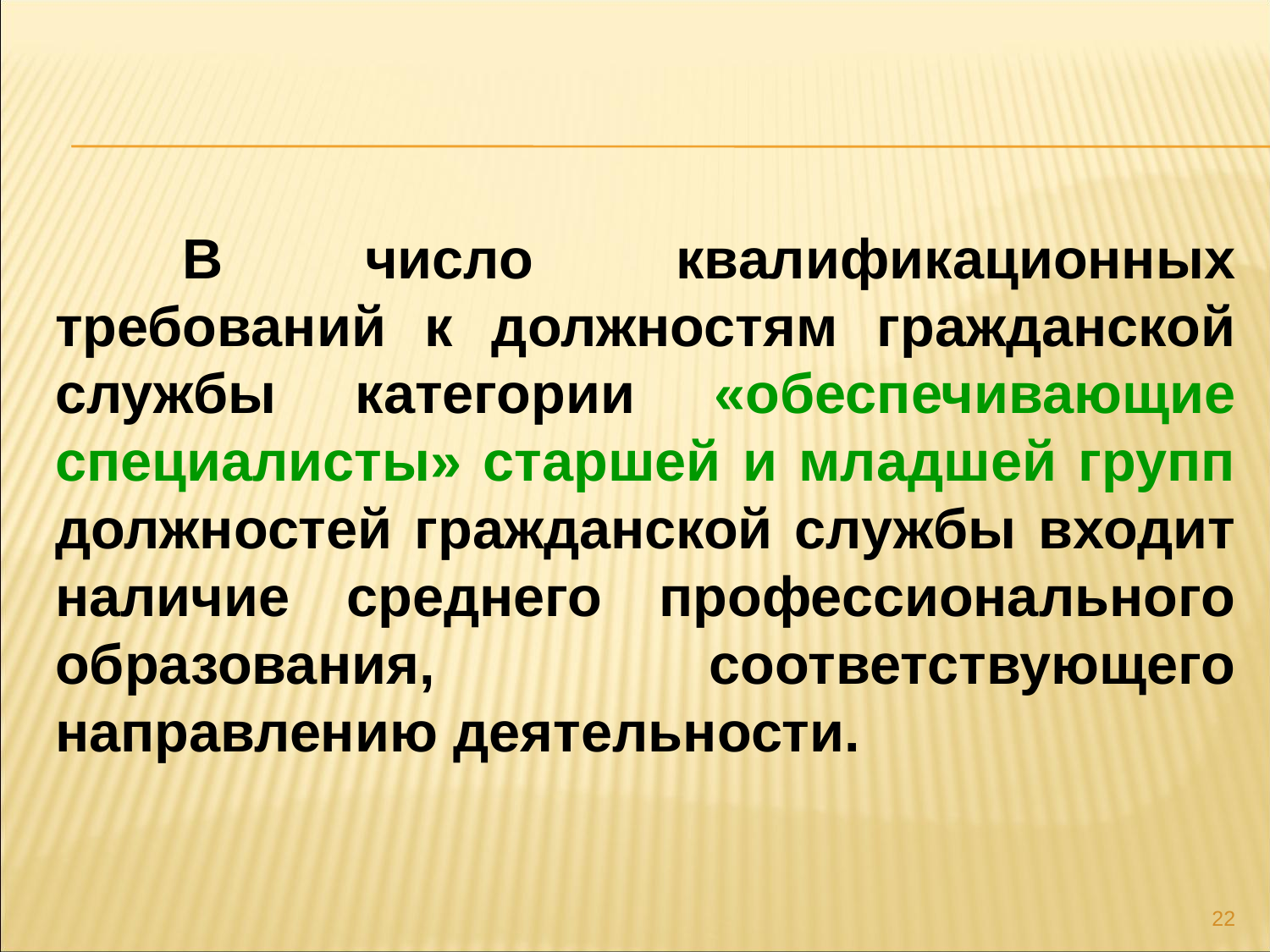

В число квалификационных требований к должностям гражданской службы категории «обеспечивающие специалисты» старшей и младшей групп должностей гражданской службы входит наличие среднего профессионального образования, соответствующего направлению деятельности.
22